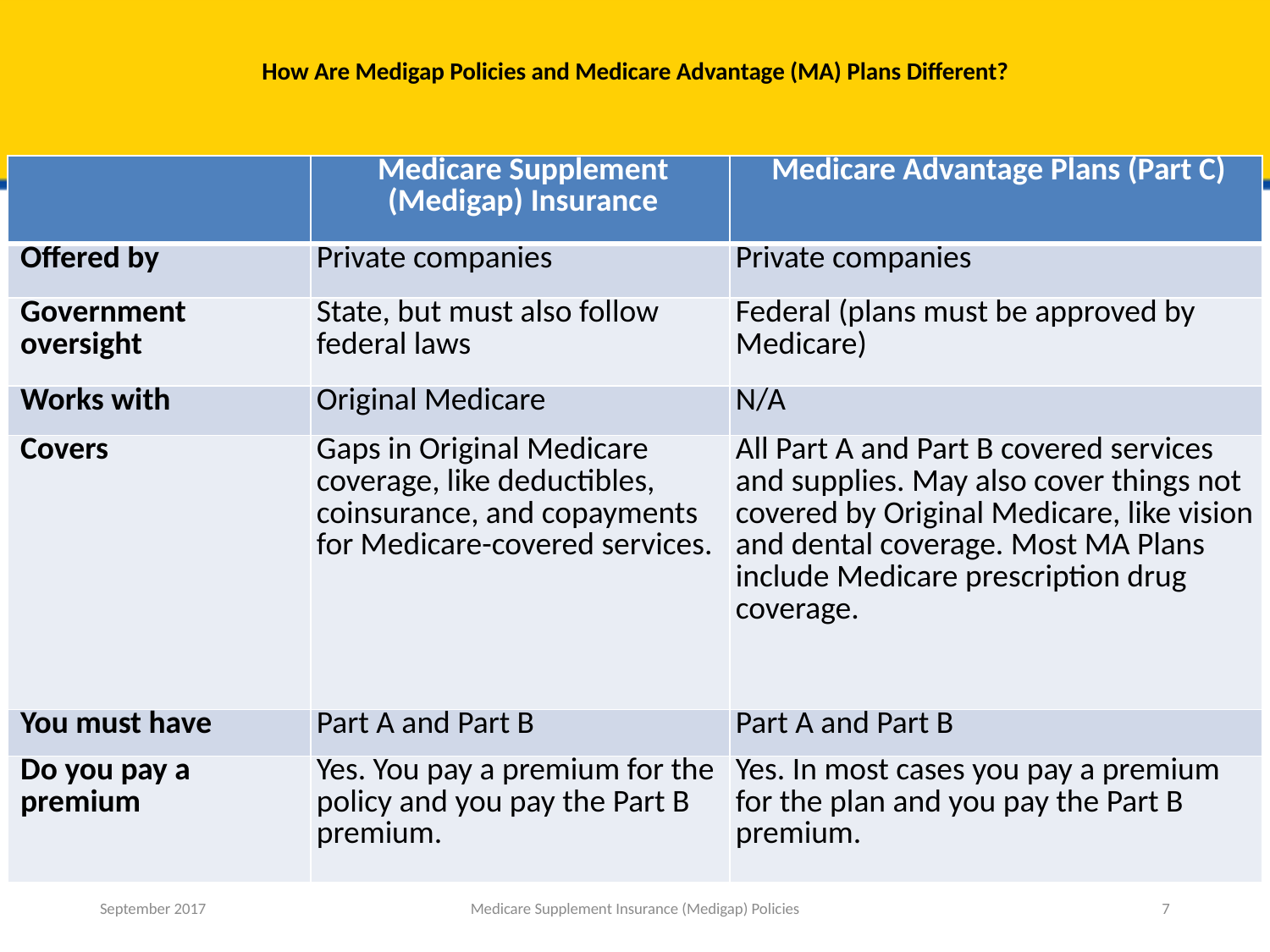

# How Are Medigap Policies and Medicare Advantage (MA) Plans Different?
|  | Medicare Supplement (Medigap) Insurance | Medicare Advantage Plans (Part C) |
| --- | --- | --- |
| Offered by | Private companies | Private companies |
| Government oversight | State, but must also follow federal laws | Federal (plans must be approved by Medicare) |
| Works with | Original Medicare | N/A |
| Covers | Gaps in Original Medicare coverage, like deductibles, coinsurance, and copayments for Medicare-covered services. | All Part A and Part B covered services and supplies. May also cover things not covered by Original Medicare, like vision and dental coverage. Most MA Plans include Medicare prescription drug coverage. |
| You must have | Part A and Part B | Part A and Part B |
| Do you pay a premium | Yes. You pay a premium for the policy and you pay the Part B premium. | Yes. In most cases you pay a premium for the plan and you pay the Part B premium. |
September 2017
Medicare Supplement Insurance (Medigap) Policies
7